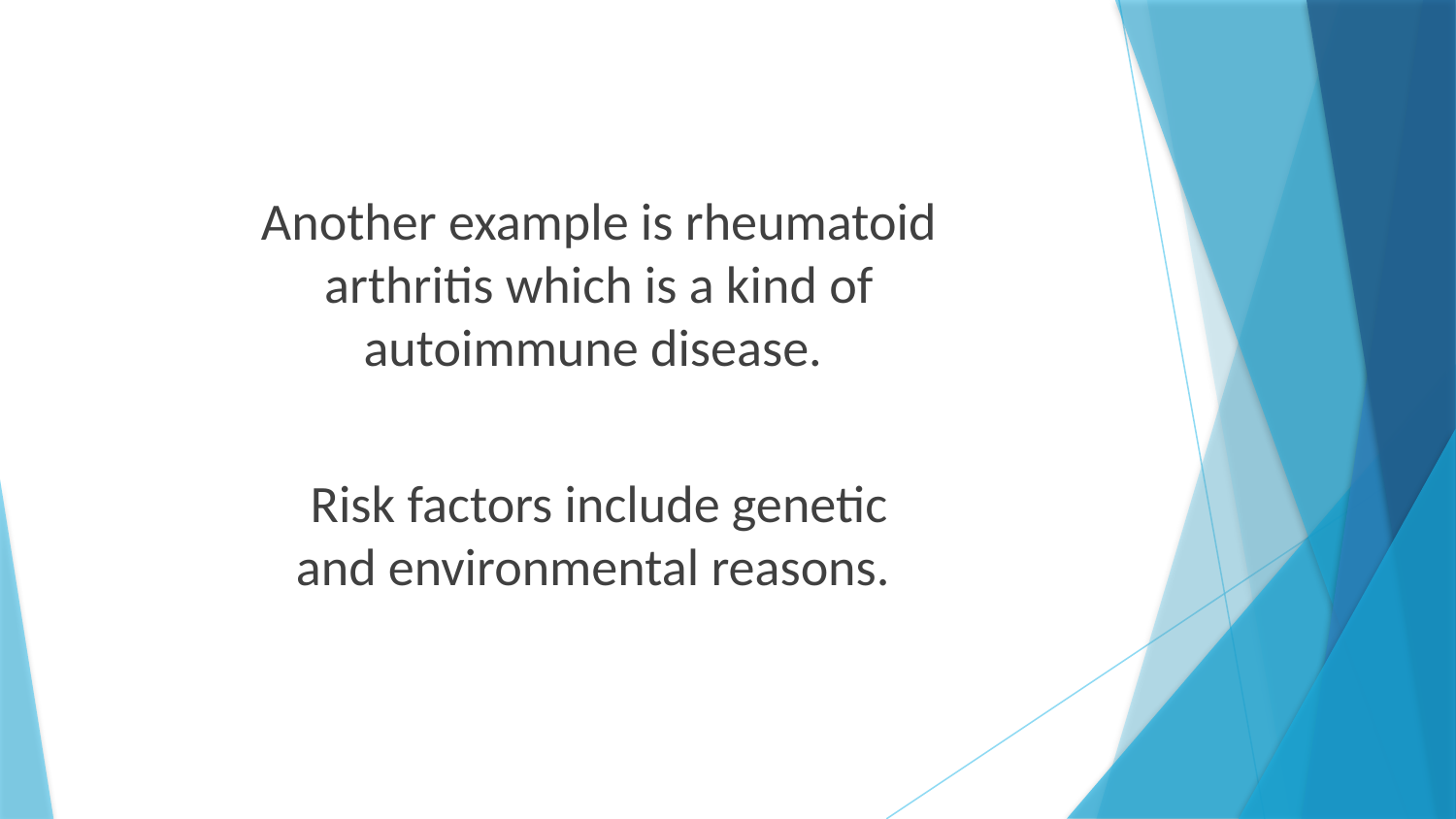

Another example is rheumatoid
arthritis which is a kind of
autoimmune disease.

Risk factors include genetic
and environmental reasons.